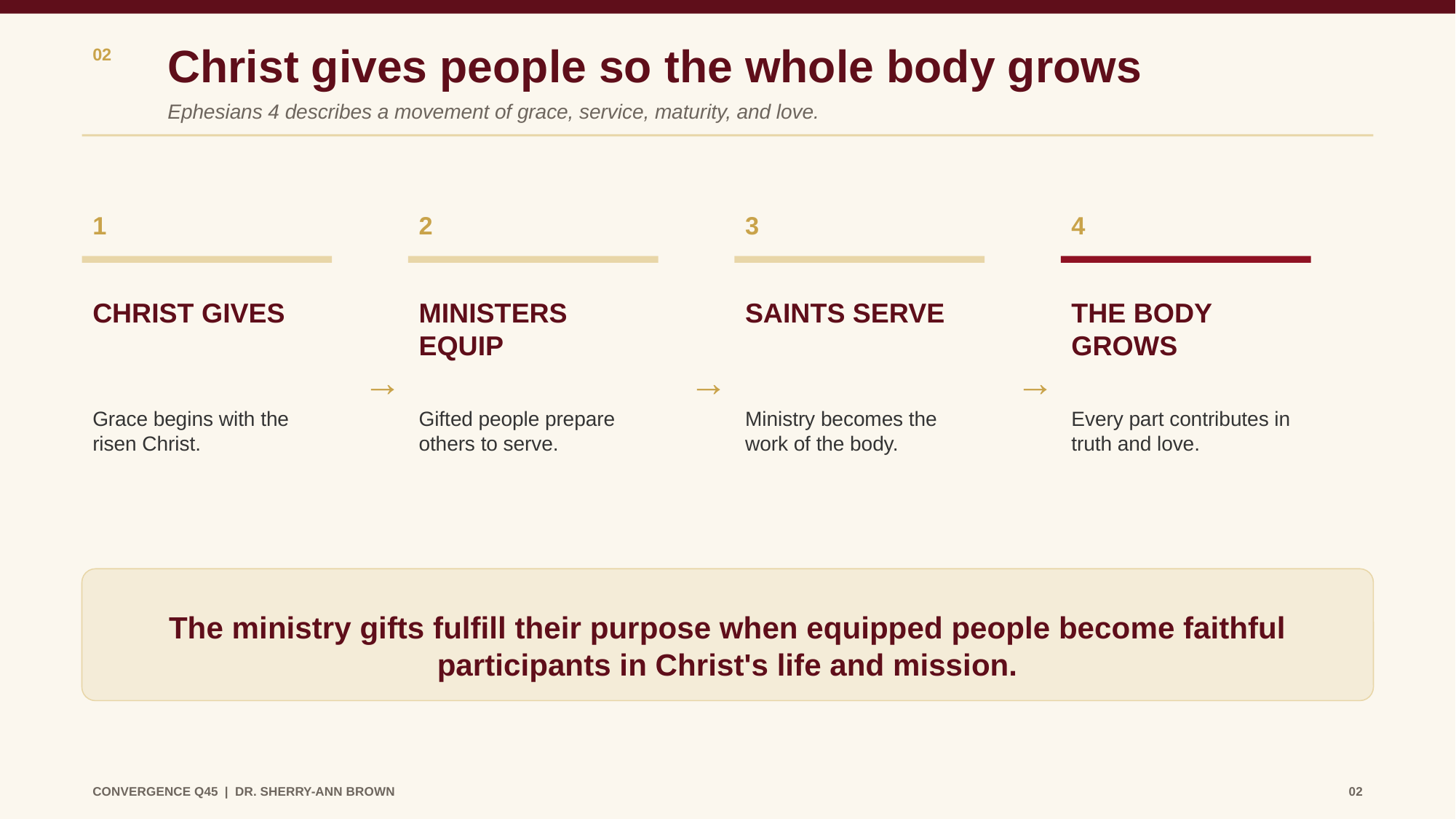

Christ gives people so the whole body grows
02
Ephesians 4 describes a movement of grace, service, maturity, and love.

1
2
3
4

CHRIST GIVES
MINISTERS EQUIP
SAINTS SERVE
THE BODY GROWS
→
→
→
Grace begins with the risen Christ.
Gifted people prepare others to serve.
Ministry becomes the work of the body.
Every part contributes in truth and love.

The ministry gifts fulfill their purpose when equipped people become faithful participants in Christ's life and mission.
CONVERGENCE Q45  |  DR. SHERRY-ANN BROWN
02